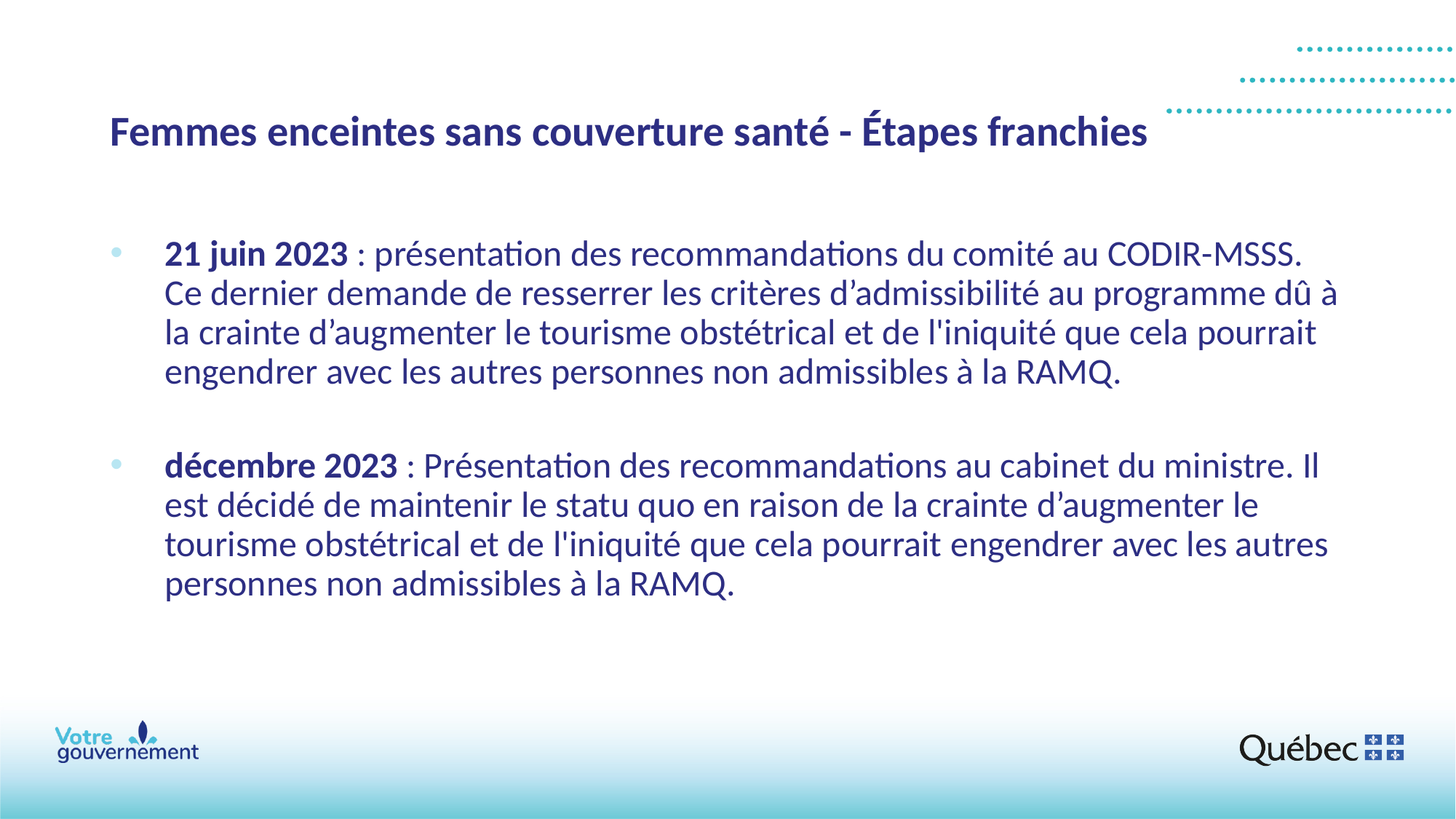

# Femmes enceintes sans couverture santé - Étapes franchies

21 juin 2023 : présentation des recommandations du comité au CODIR-MSSS. Ce dernier demande de resserrer les critères d’admissibilité au programme dû à la crainte d’augmenter le tourisme obstétrical et de l'iniquité que cela pourrait engendrer avec les autres personnes non admissibles à la RAMQ.

décembre 2023 : Présentation des recommandations au cabinet du ministre. Il est décidé de maintenir le statu quo en raison de la crainte d’augmenter le tourisme obstétrical et de l'iniquité que cela pourrait engendrer avec les autres personnes non admissibles à la RAMQ.